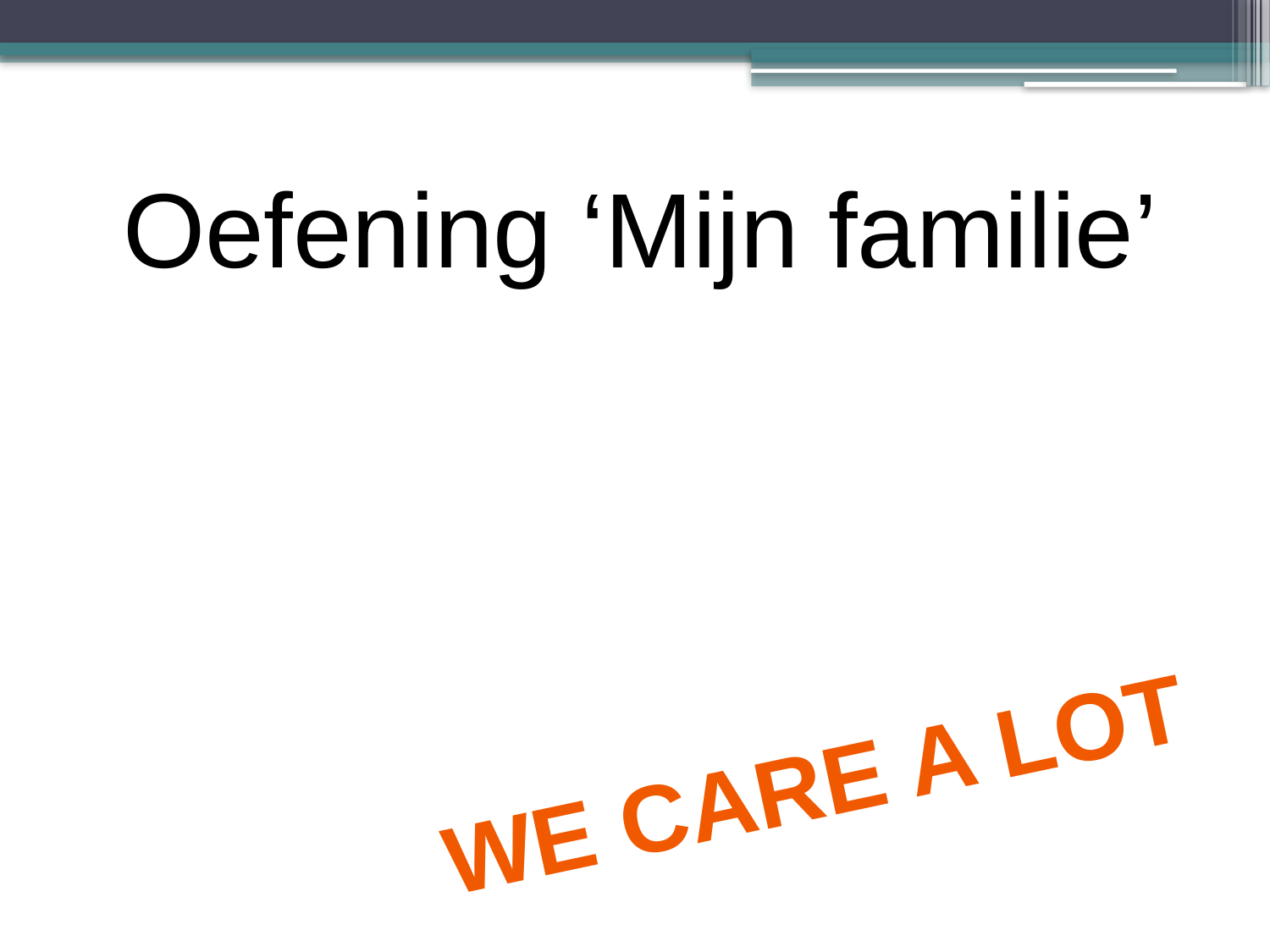

Oefening ‘Mijn familie’
We care a lot